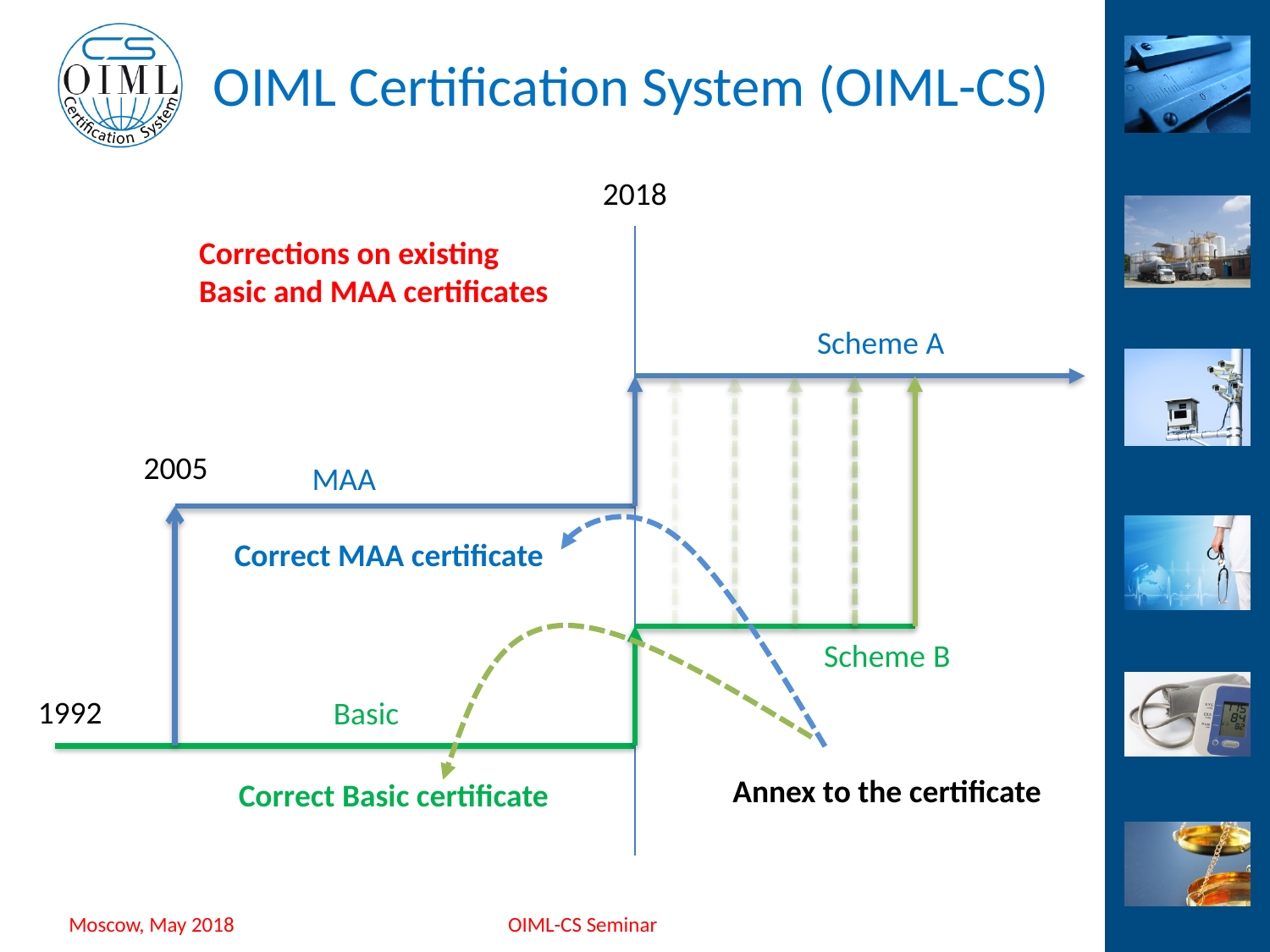

2018
Corrections on existing
Basic and MAA certificates
Scheme A
2005
MAA

Correct MAA certificate
Scheme B
1992
Basic
Annex to the certificate
Correct Basic certificate